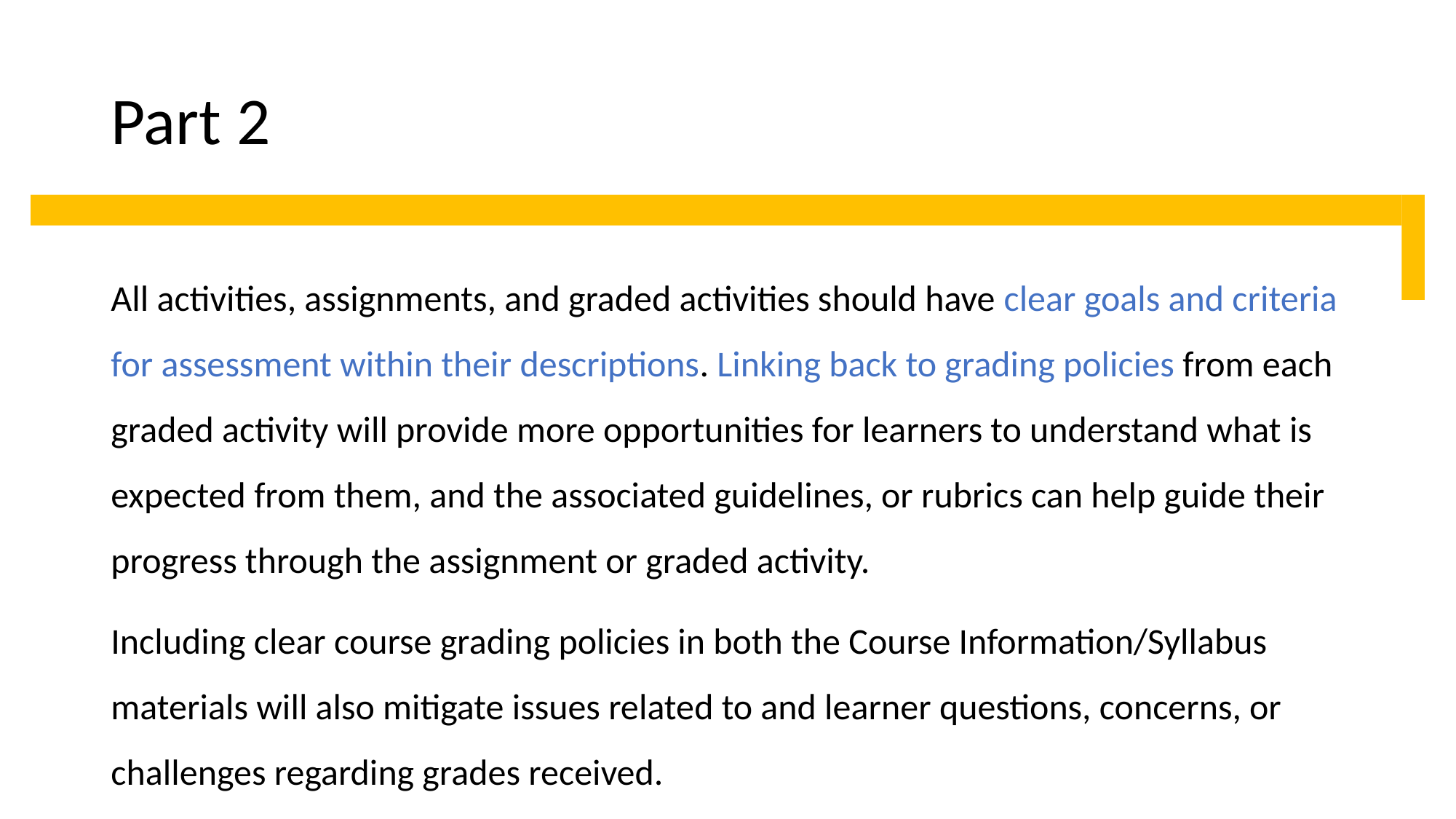

# Part 2

All activities, assignments, and graded activities should have clear goals and criteria for assessment within their descriptions. Linking back to grading policies from each graded activity will provide more opportunities for learners to understand what is expected from them, and the associated guidelines, or rubrics can help guide their progress through the assignment or graded activity.
Including clear course grading policies in both the Course Information/Syllabus materials will also mitigate issues related to and learner questions, concerns, or challenges regarding grades received.